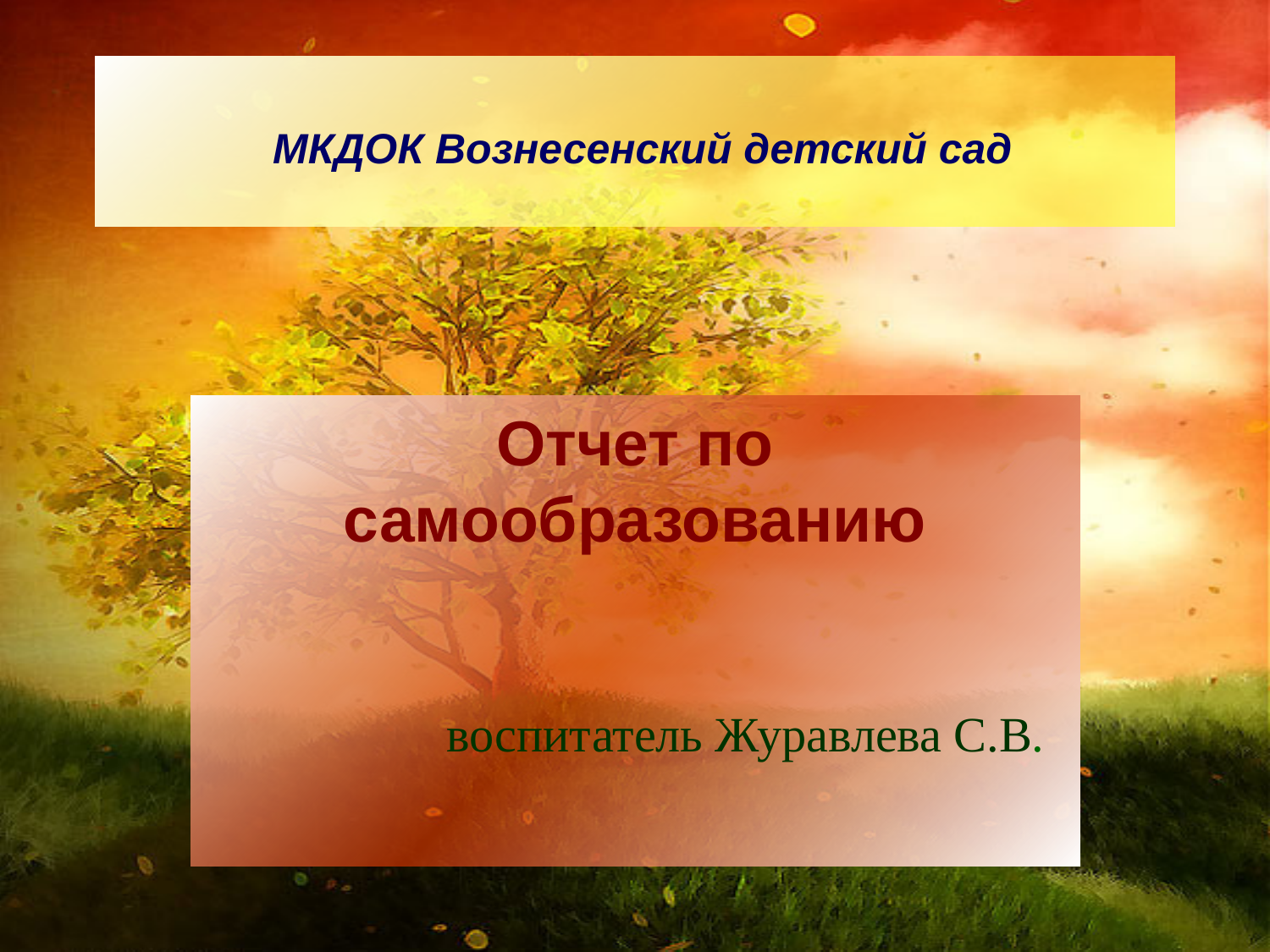

МКДОК Вознесенский детский сад
Отчет по самообразованию

                  воспитатель Журавлева С.В.